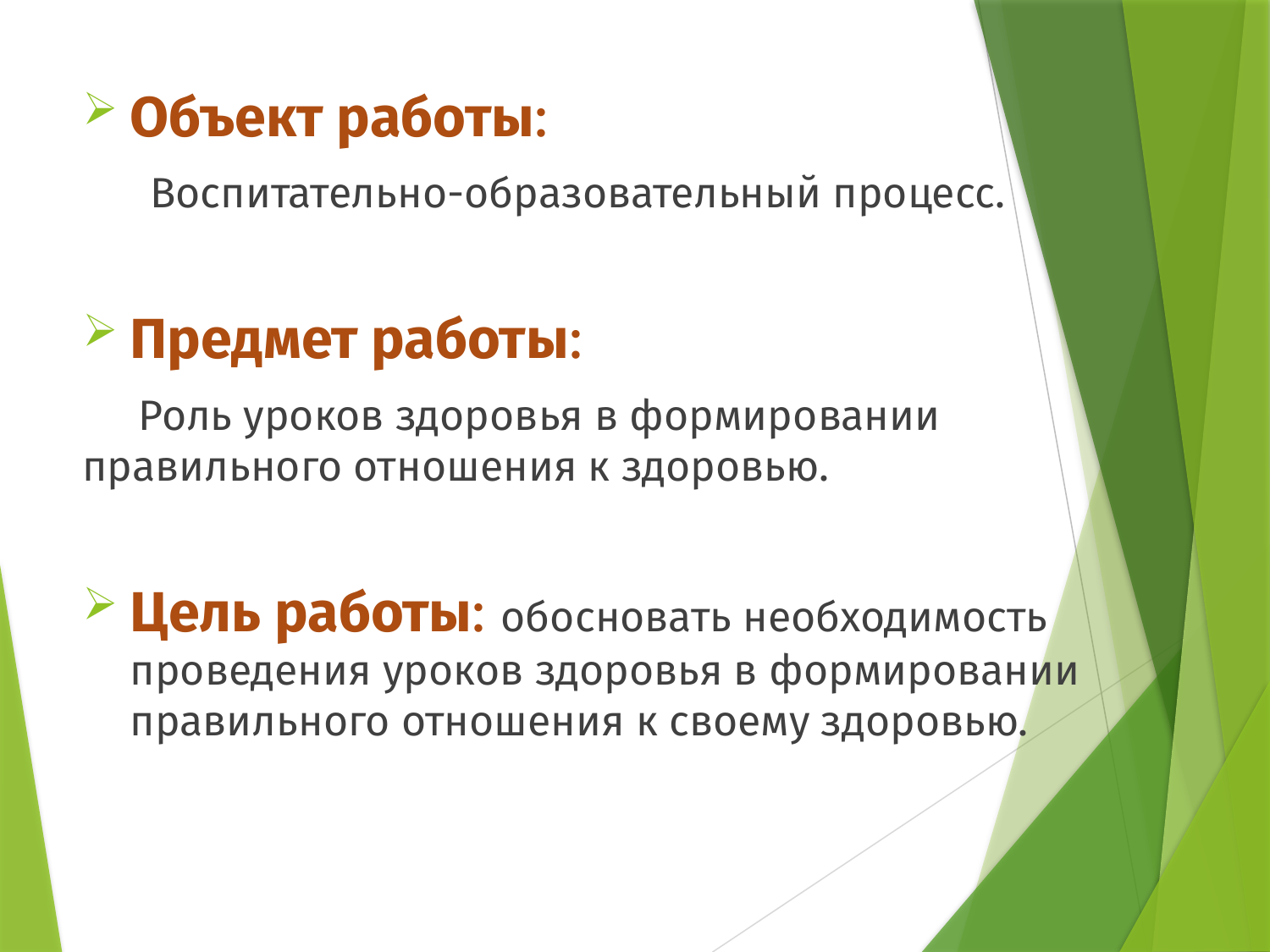

Объект работы:
      Воспитательно-образовательный процесс.

Предмет работы:
     Роль уроков здоровья в формировании правильного отношения к здоровью.

Цель работы: обосновать необходимость проведения уроков здоровья в формировании правильного отношения к своему здоровью.